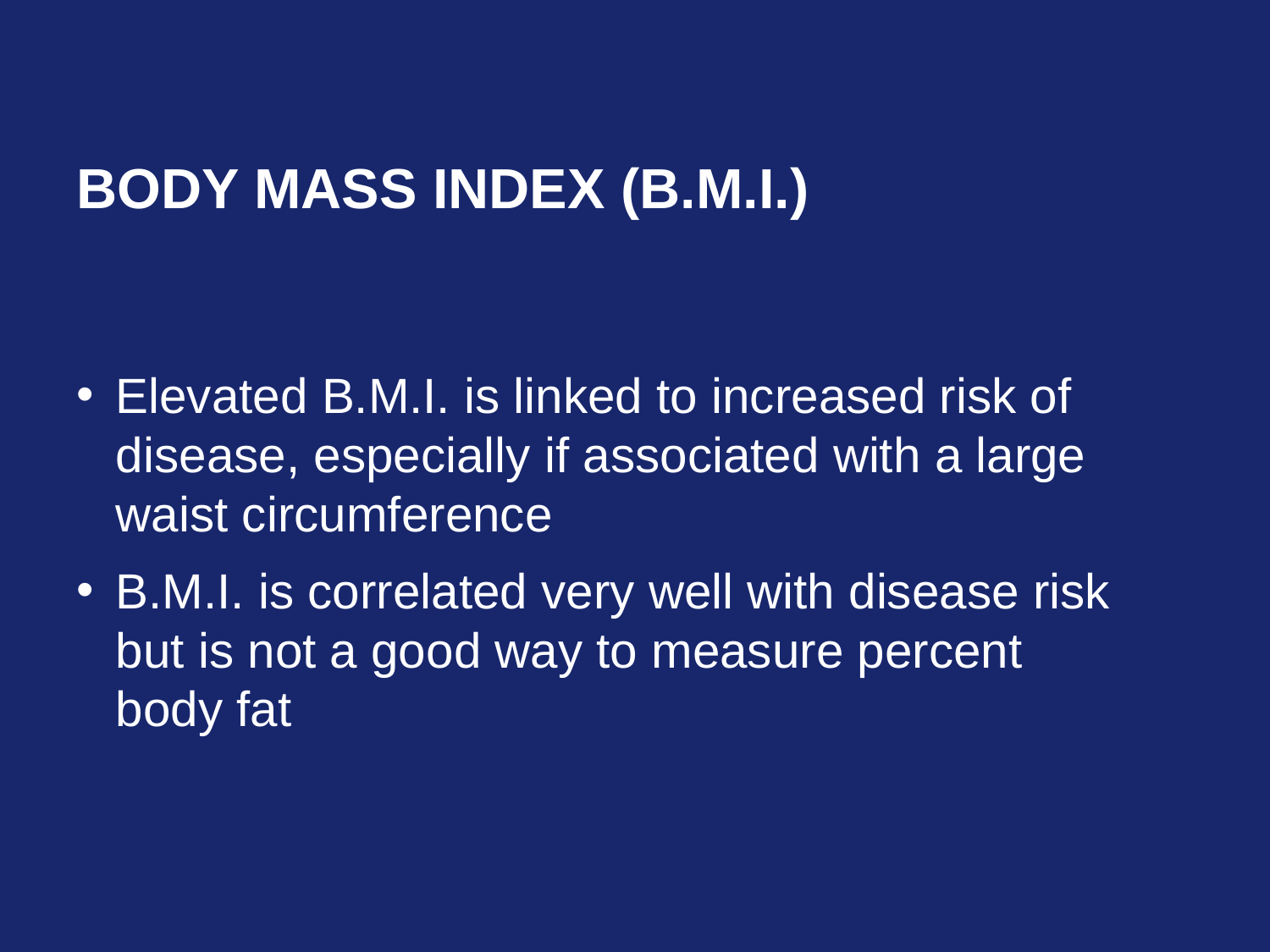

# Body Mass Index (B.M.I.)
Elevated B.M.I. is linked to increased risk of disease, especially if associated with a large waist circumference
B.M.I. is correlated very well with disease risk but is not a good way to measure percent body fat